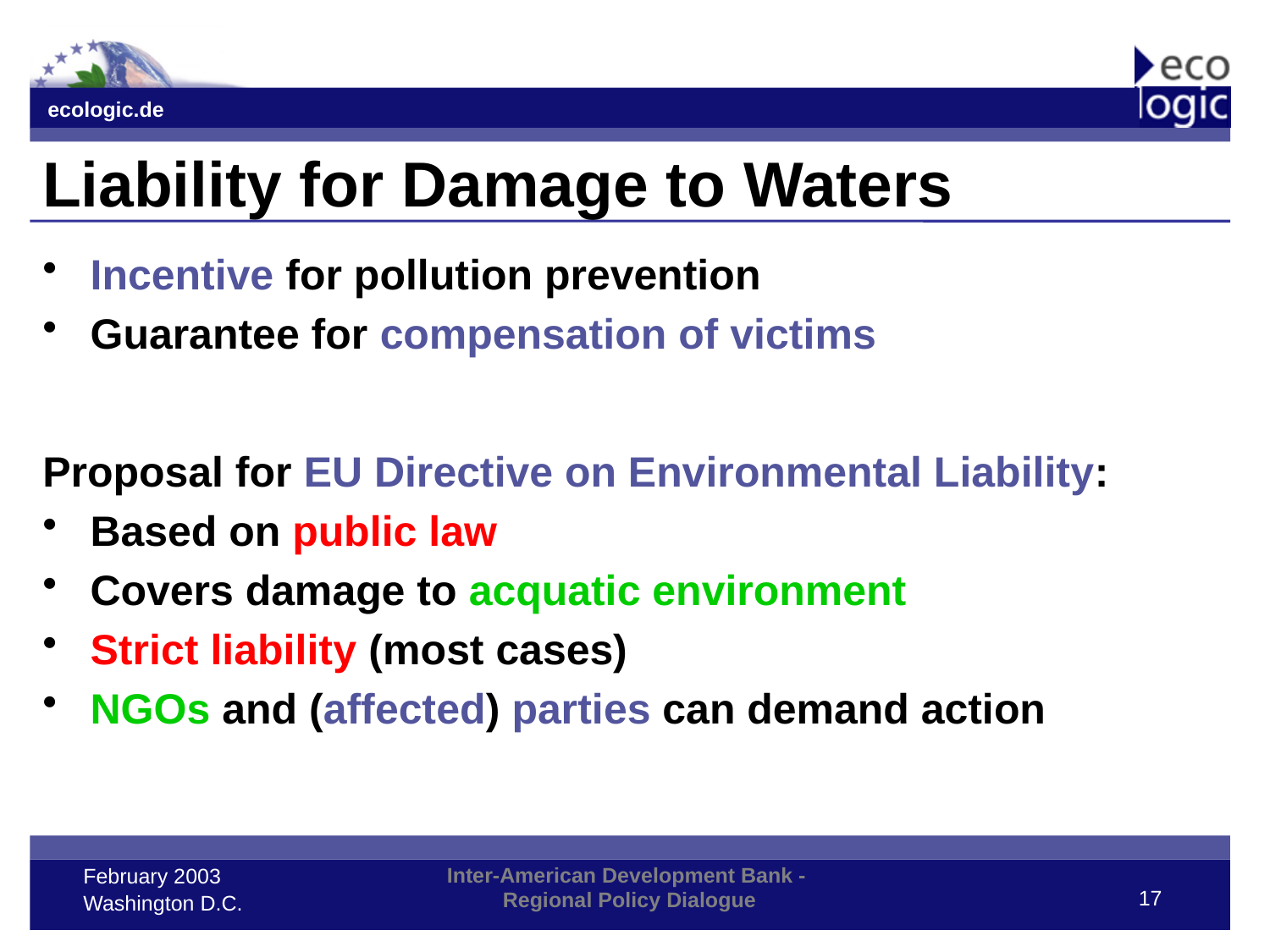

# Liability for Damage to Waters
Incentive for pollution prevention
Guarantee for compensation of victims

Proposal for EU Directive on Environmental Liability:
Based on public law
Covers damage to acquatic environment
Strict liability (most cases)
NGOs and (affected) parties can demand action
17